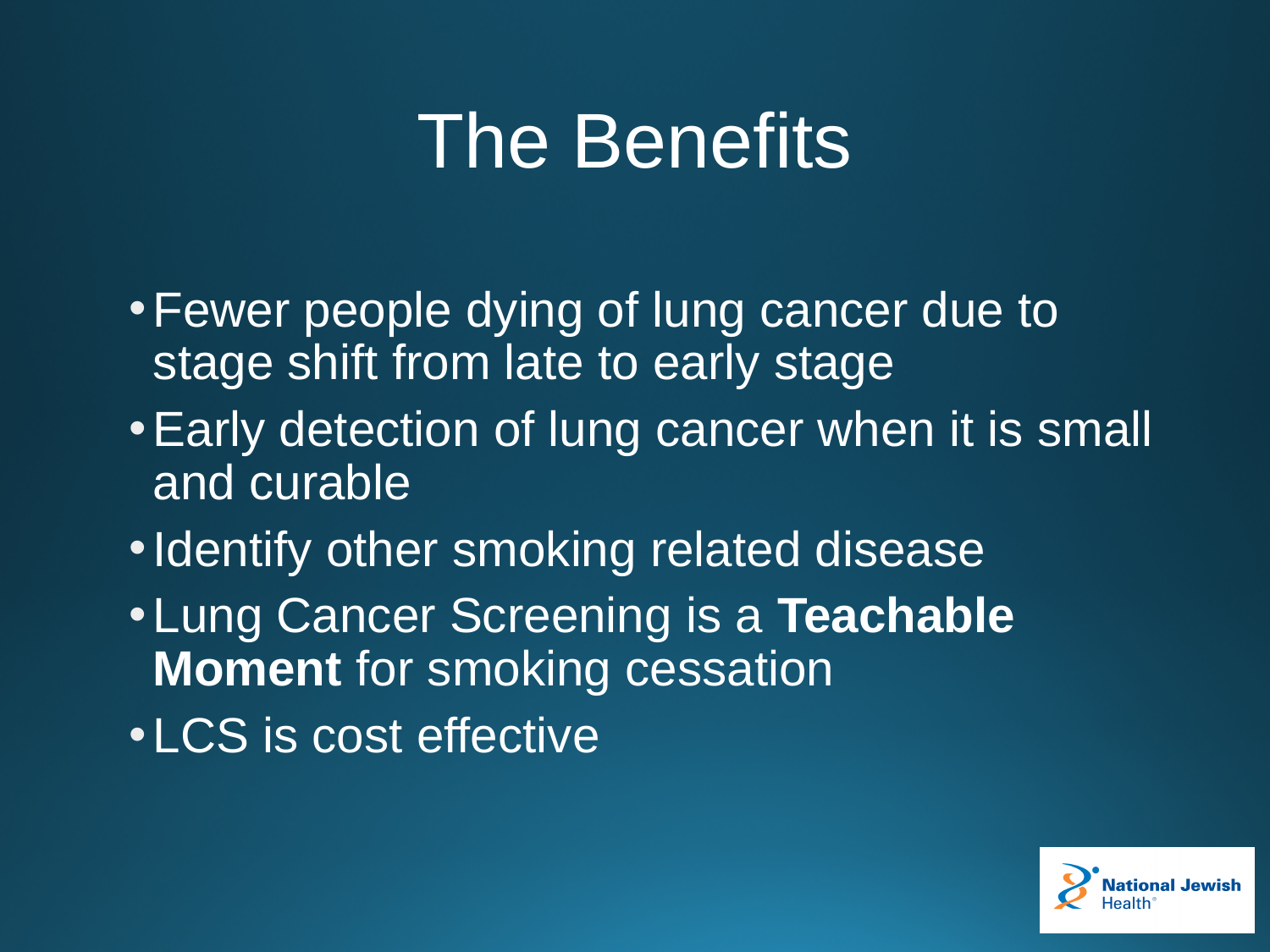

# The Benefits
Fewer people dying of lung cancer due to stage shift from late to early stage
Early detection of lung cancer when it is small and curable
Identify other smoking related disease
Lung Cancer Screening is a Teachable Moment for smoking cessation
LCS is cost effective